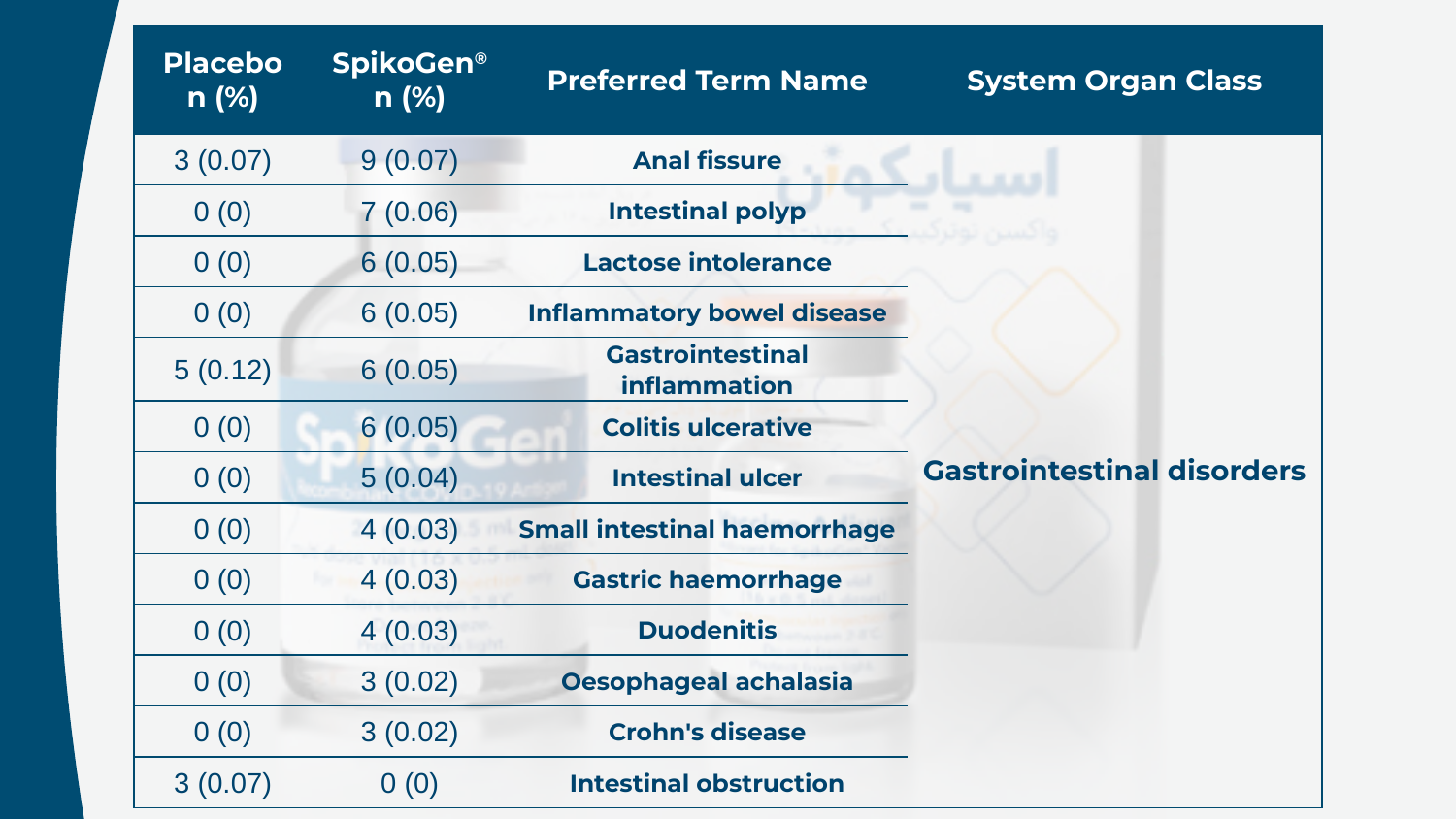

| Placebo n (%) | SpikoGen® n (%) | Preferred Term Name | System Organ Class |
| --- | --- | --- | --- |
| 3 (0.07) | 9 (0.07) | Anal fissure | Gastrointestinal disorders |
| 0 (0) | 7 (0.06) | Intestinal polyp |  |
| 0 (0) | 6 (0.05) | Lactose intolerance |  |
| 0 (0) | 6 (0.05) | Inflammatory bowel disease |  |
| 5 (0.12) | 6 (0.05) | Gastrointestinal inflammation |  |
| 0 (0) | 6 (0.05) | Colitis ulcerative |  |
| 0 (0) | 5 (0.04) | Intestinal ulcer |  |
| 0 (0) | 4 (0.03) | Small intestinal haemorrhage |  |
| 0 (0) | 4 (0.03) | Gastric haemorrhage |  |
| 0 (0) | 4 (0.03) | Duodenitis |  |
| 0 (0) | 3 (0.02) | Oesophageal achalasia |  |
| 0 (0) | 3 (0.02) | Crohn's disease |  |
| 3 (0.07) | 0 (0) | Intestinal obstruction |  |